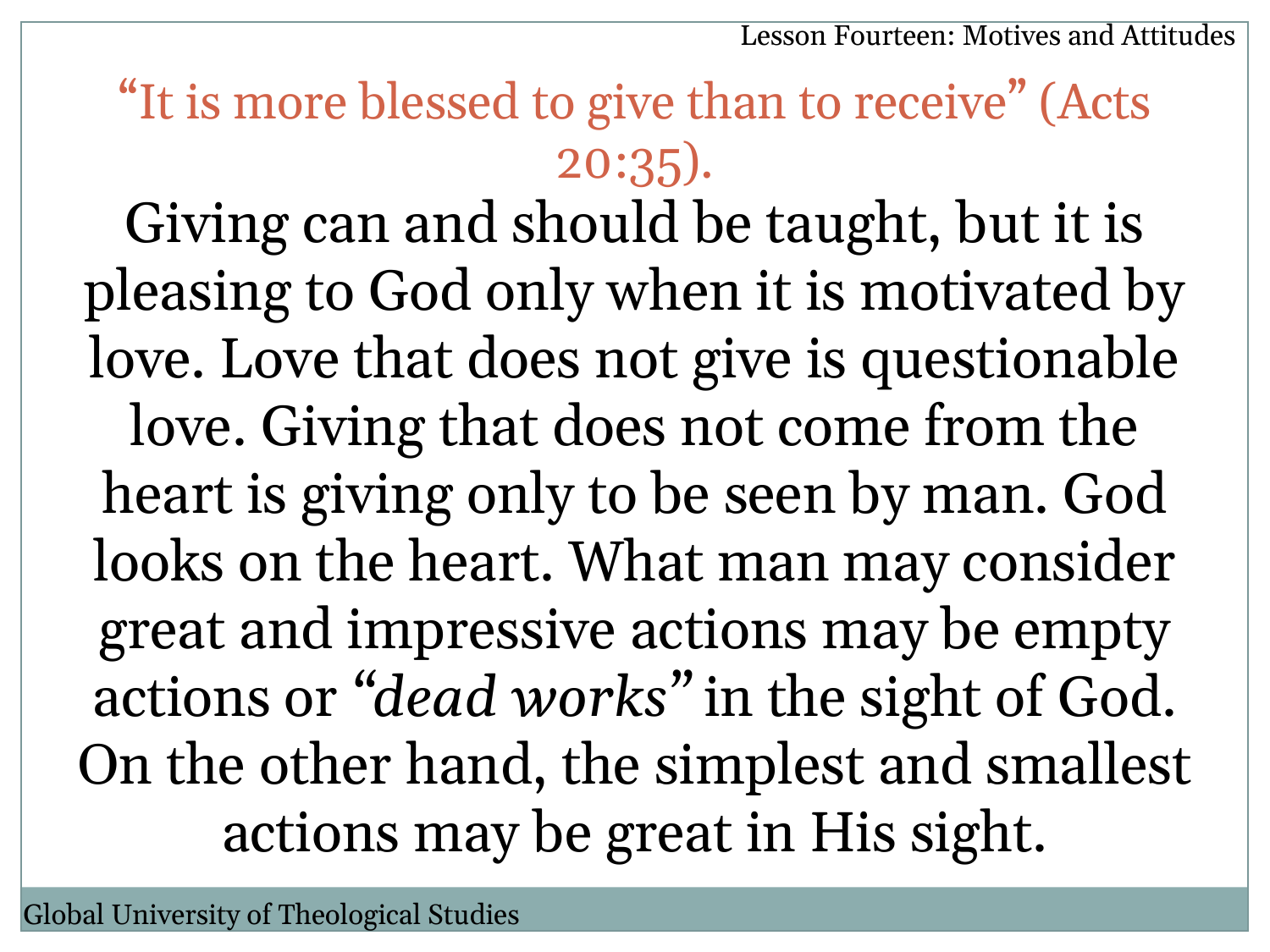

Lesson Fourteen: Motives and Attitudes
“It is more blessed to give than to receive” (Acts 20:35).
Giving can and should be taught, but it is pleasing to God only when it is motivated by love. Love that does not give is questionable love. Giving that does not come from the heart is giving only to be seen by man. God looks on the heart. What man may consider great and impressive actions may be empty actions or “dead works” in the sight of God. On the other hand, the simplest and smallest actions may be great in His sight.
Global University of Theological Studies